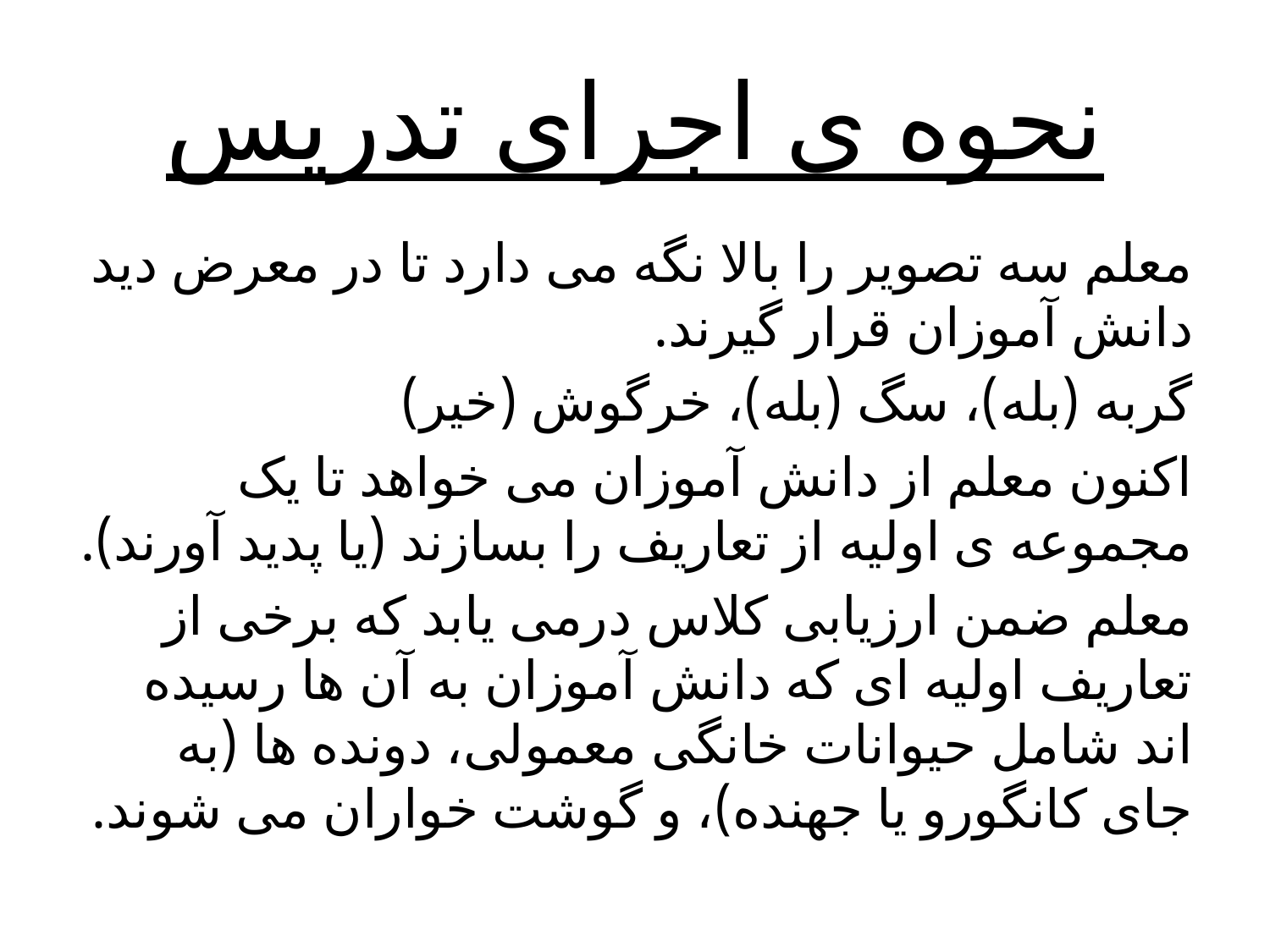

# نحوه ی اجرای تدریس
معلم سه تصویر را بالا نگه می دارد تا در معرض دید دانش آموزان قرار گیرند.
گربه (بله)، سگ (بله)، خرگوش (خیر)
اکنون معلم از دانش آموزان می خواهد تا یک مجموعه ی اولیه از تعاریف را بسازند (یا پدید آورند).
معلم ضمن ارزیابی کلاس درمی یابد که برخی از تعاریف اولیه ای که دانش آموزان به آن ها رسیده اند شامل حیوانات خانگی معمولی، دونده ها (به جای کانگورو یا جهنده)، و گوشت خواران می شوند.